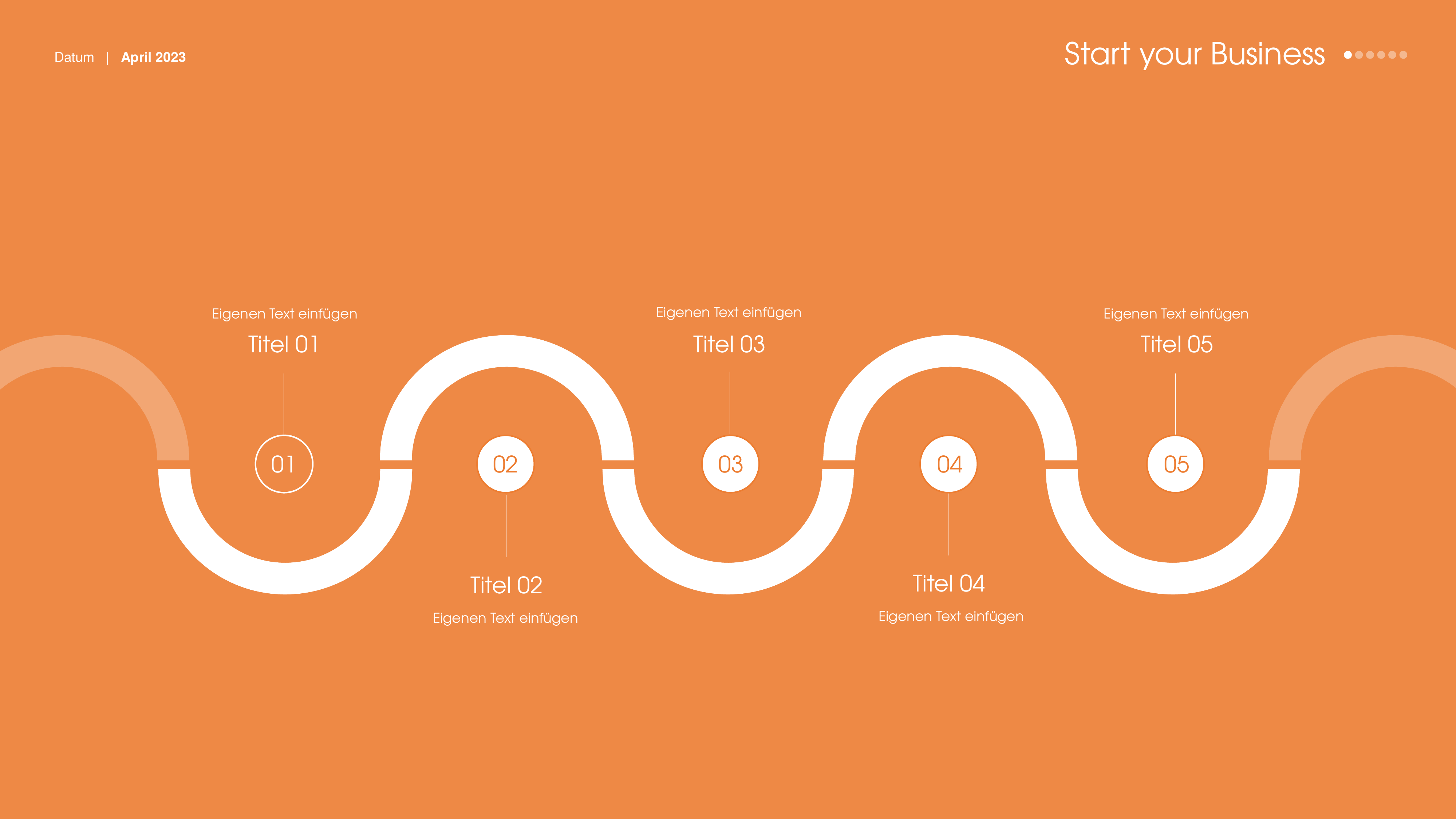

Eigenen Text einfügen
Eigenen Text einfügen
Eigenen Text einfügen
Titel 01
Titel 03
Titel 05

01
02
03
04
05

Titel 04
Titel 02
Eigenen Text einfügen
Eigenen Text einfügen